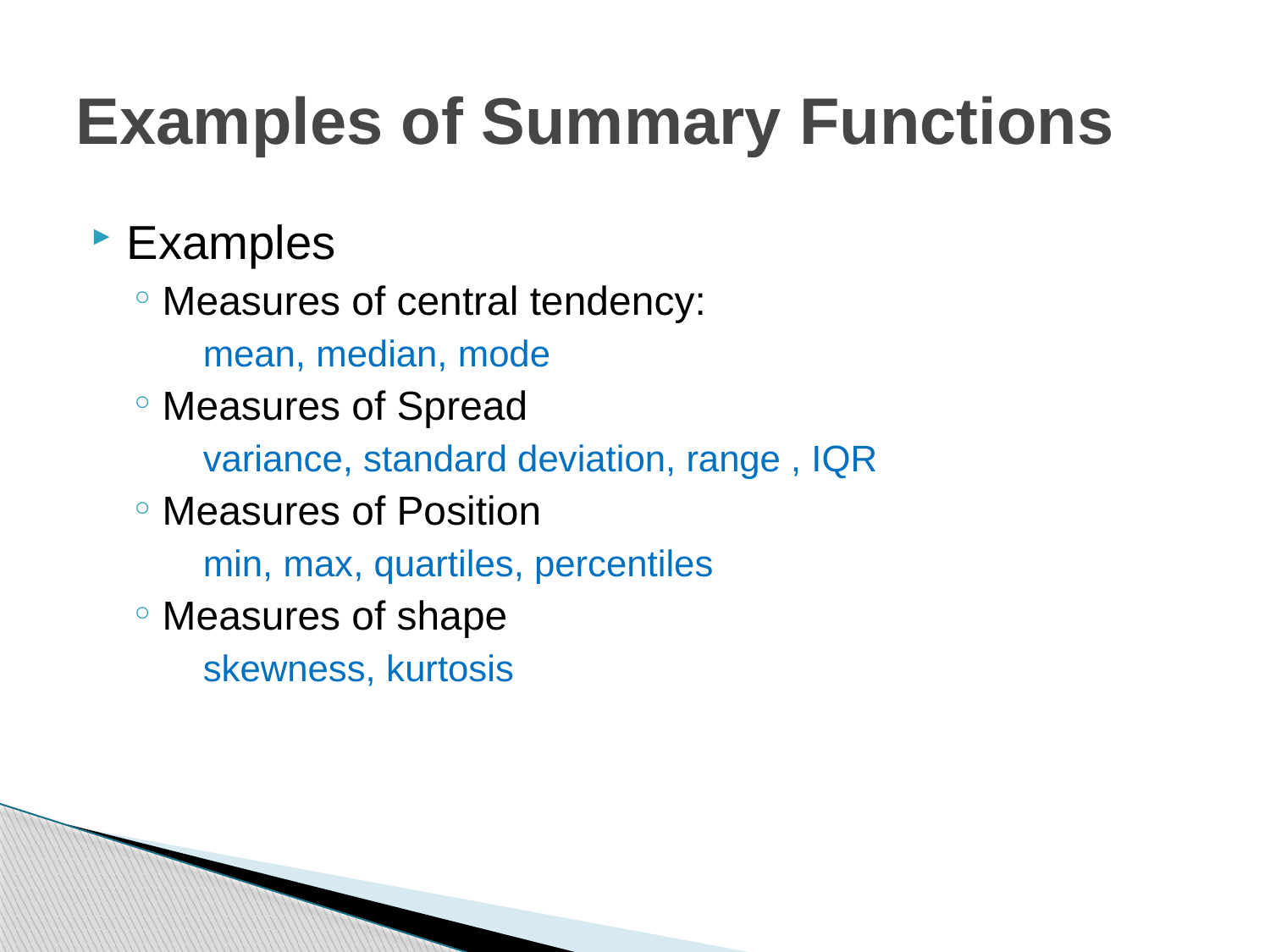

# Examples of Summary Functions
Examples
Measures of central tendency:
mean, median, mode
Measures of Spread
variance, standard deviation, range , IQR
Measures of Position
min, max, quartiles, percentiles
Measures of shape
skewness, kurtosis